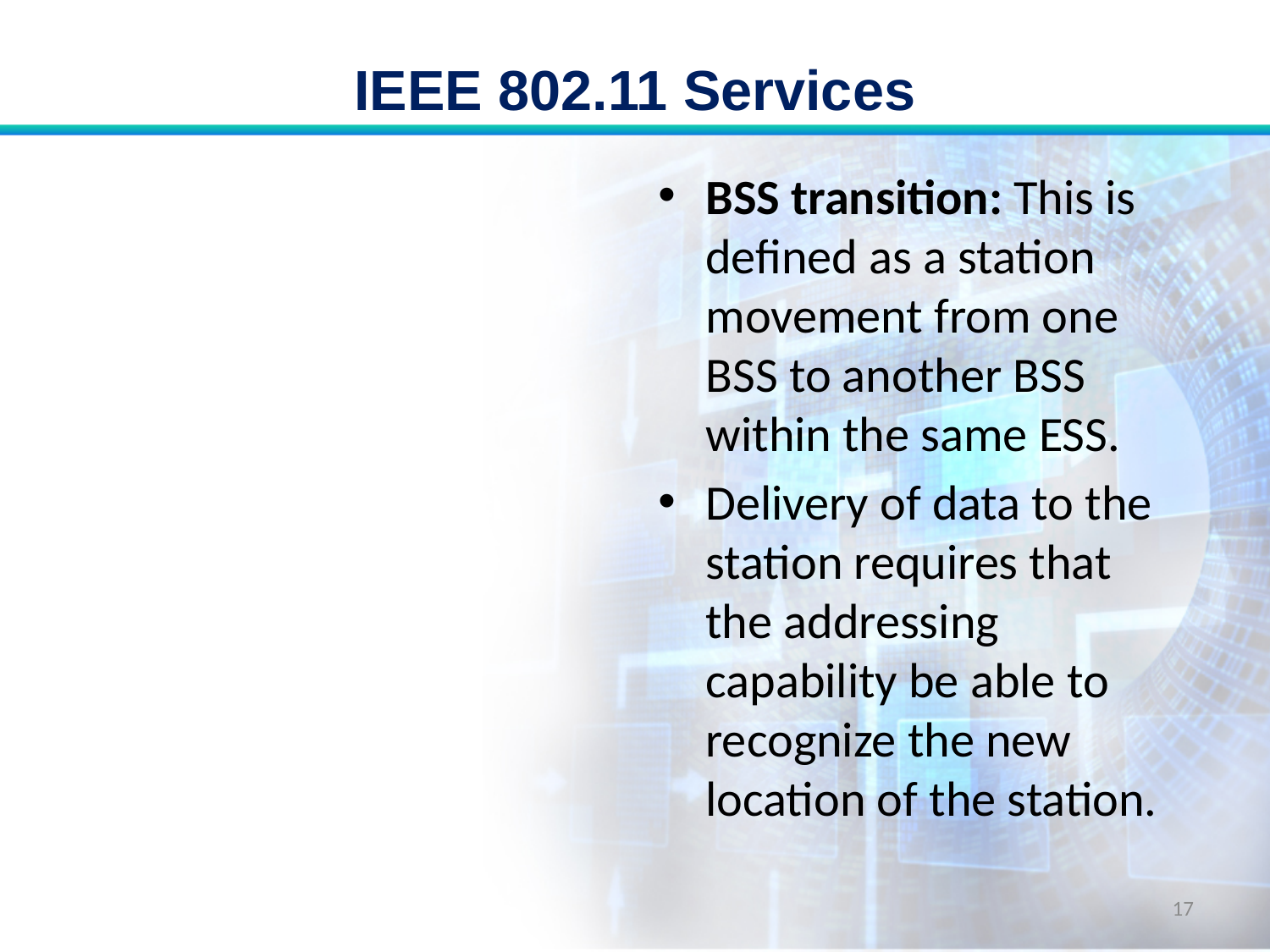

# IEEE 802.11 Services
BSS transition: This is defined as a station movement from one BSS to another BSS within the same ESS.
Delivery of data to the station requires that the addressing capability be able to recognize the new location of the station.
17